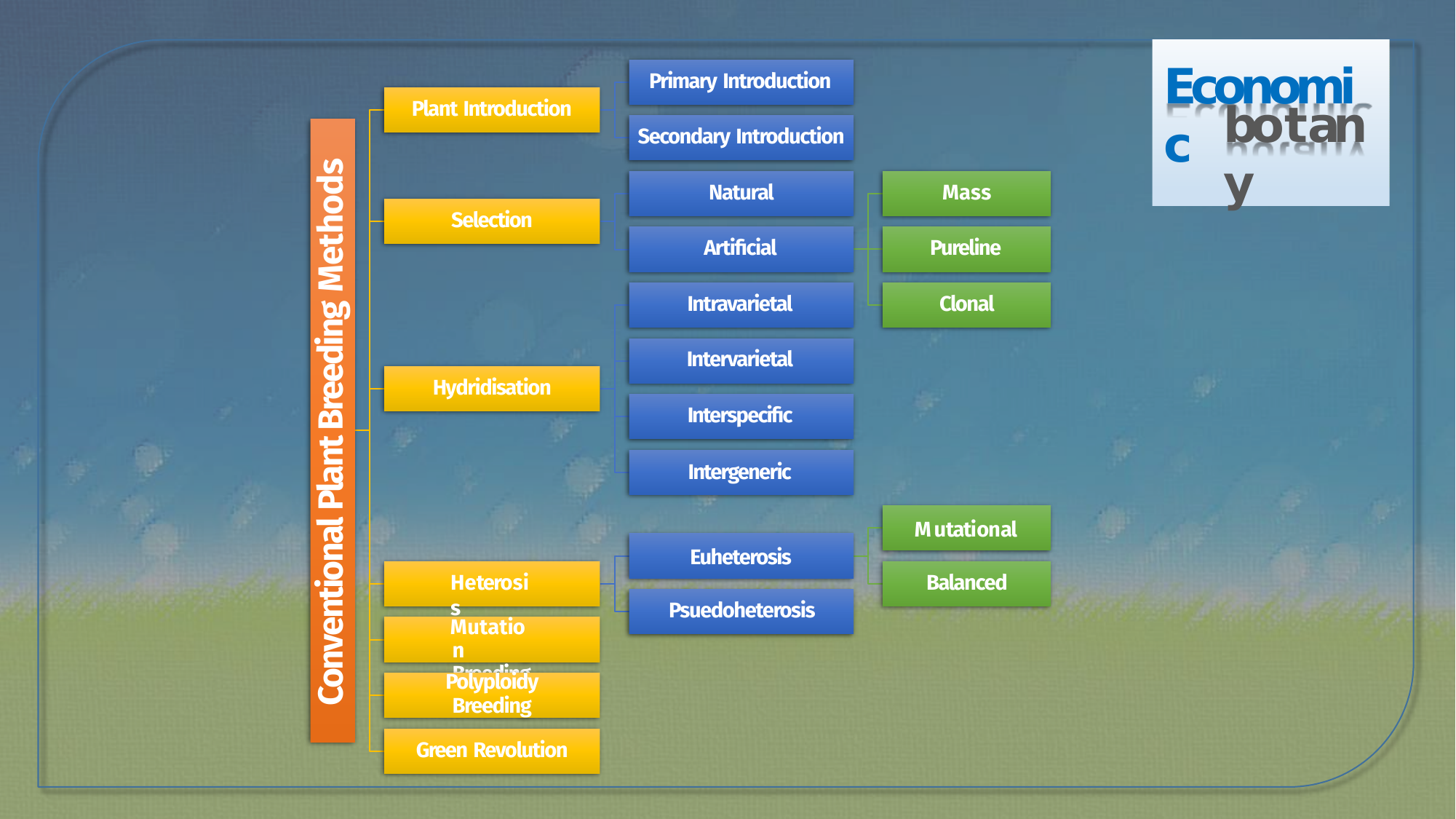

# Economic

Primary Introduction

botany
Plant Introduction

Secondary Introduction

Conventional Plant Breeding Methods

Natural
Mass

Selection

Artificial
Pureline

Intravarietal
Clonal

Intervarietal

Hydridisation

Interspecific

Intergeneric

Mutational
Euheterosis

Heterosis
Balanced

Psuedoheterosis

Mutation  Breeding

Polyploidy
Breeding
Green Revolution